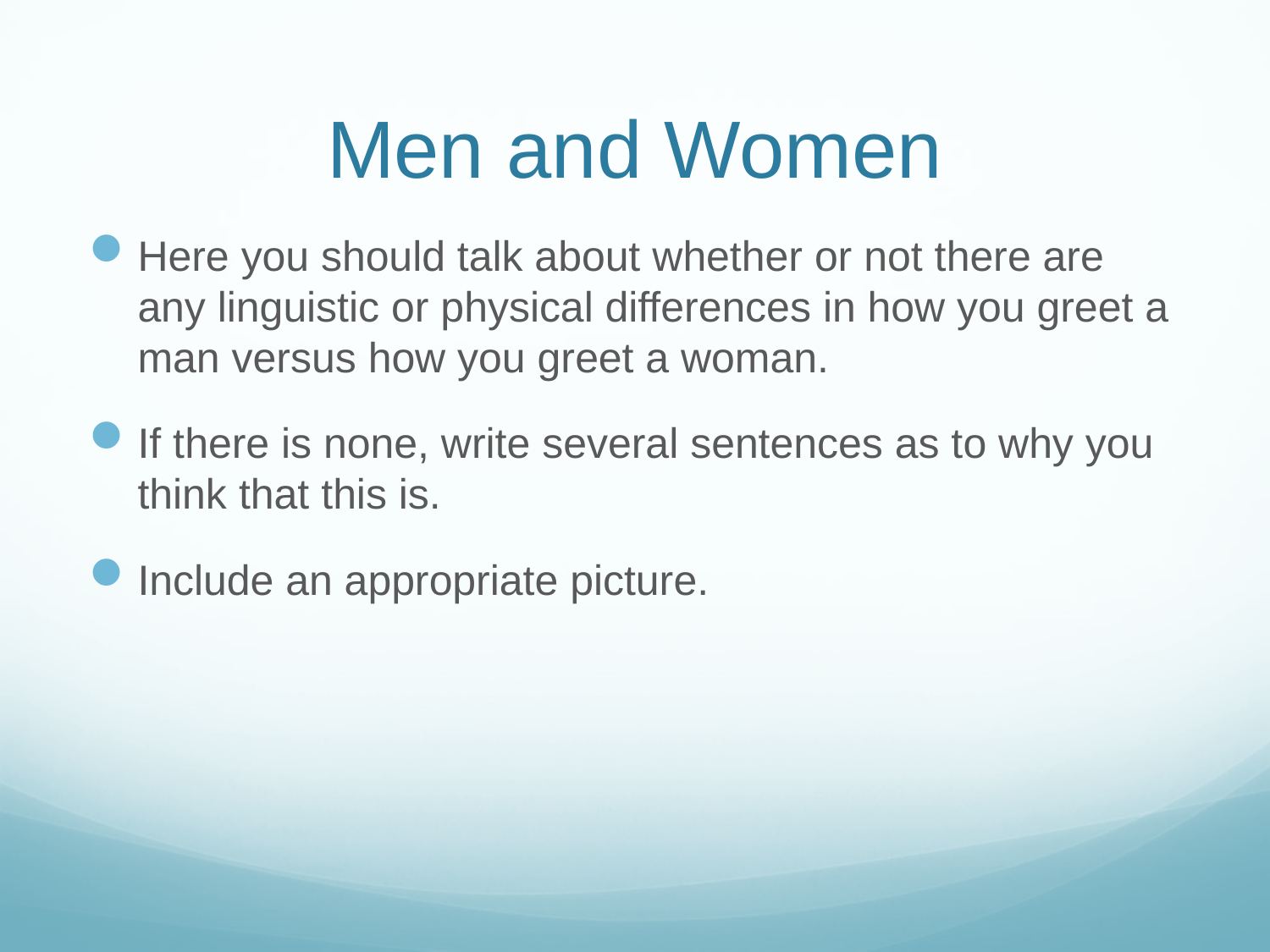

# Men and Women
Here you should talk about whether or not there are any linguistic or physical differences in how you greet a man versus how you greet a woman.
If there is none, write several sentences as to why you think that this is.
Include an appropriate picture.